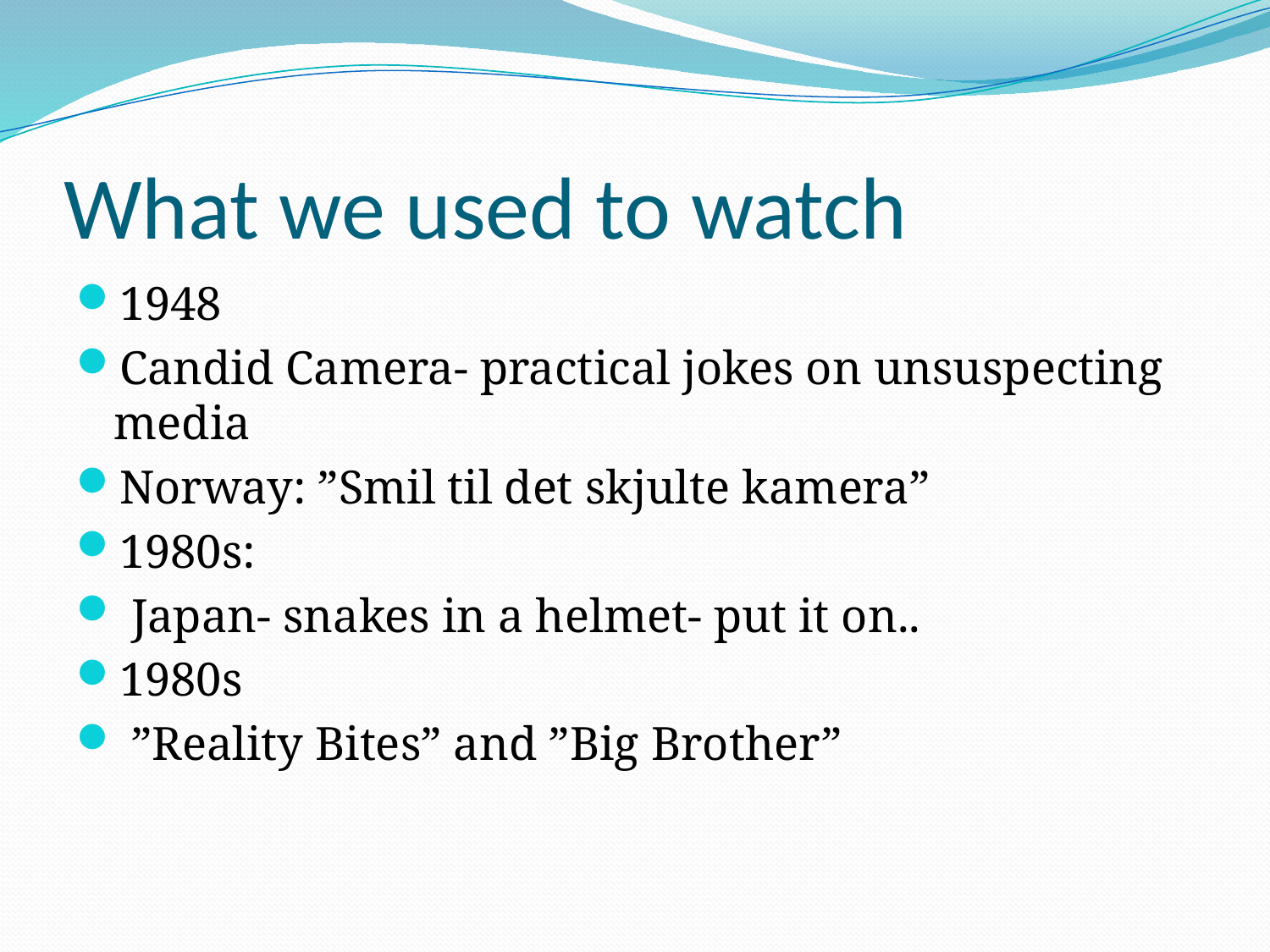

# What we used to watch
1948
Candid Camera- practical jokes on unsuspecting media
Norway: ”Smil til det skjulte kamera”
1980s:
 Japan- snakes in a helmet- put it on..
1980s
 ”Reality Bites” and ”Big Brother”